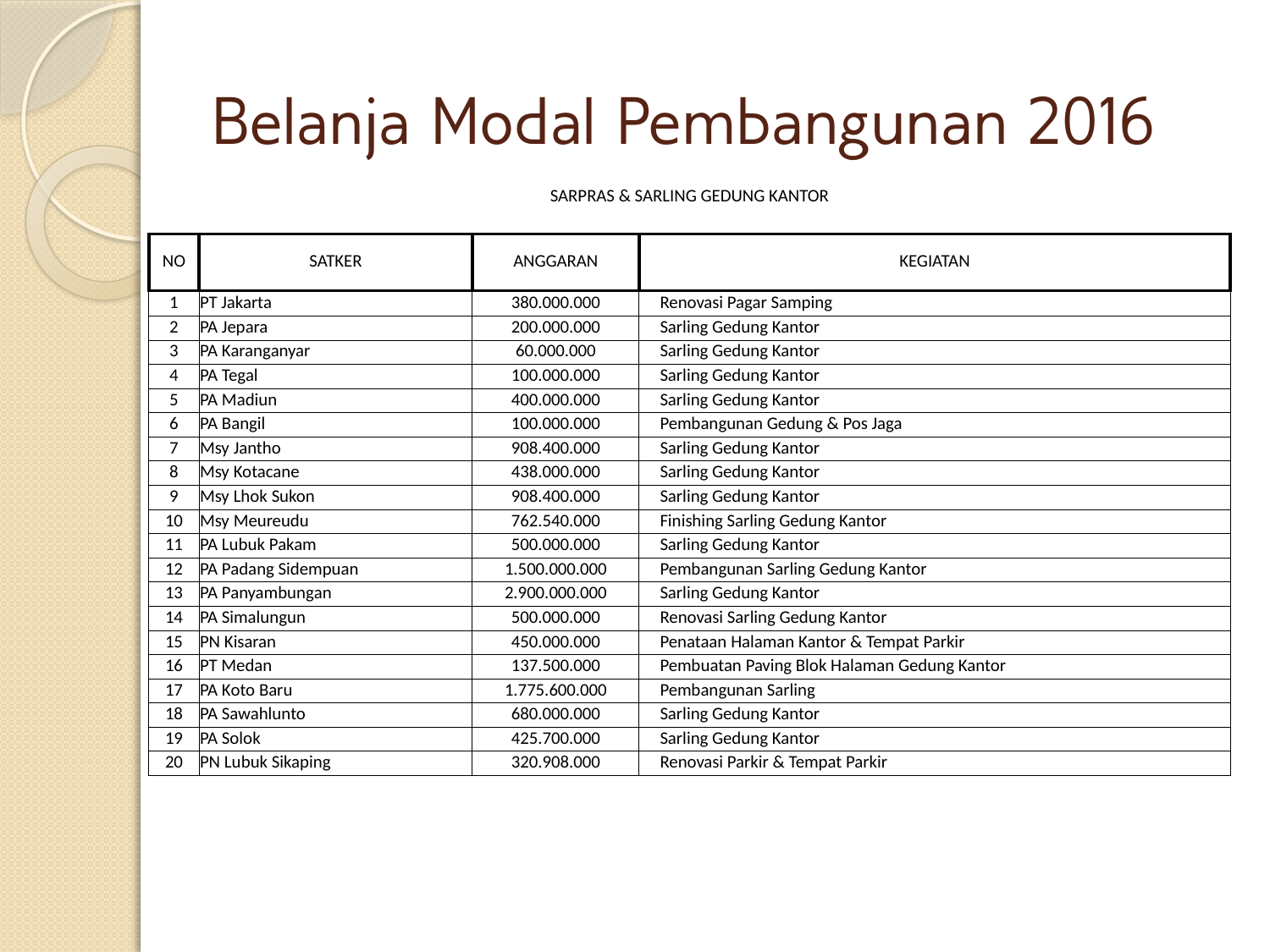

# Belanja Modal Pembangunan 2016
| SARPRAS & SARLING GEDUNG KANTOR |  |  |  |
| --- | --- | --- | --- |
|  |  |  |  |
| NO | SATKER | ANGGARAN | KEGIATAN |
| 1 | PT Jakarta | 380.000.000 | Renovasi Pagar Samping |
| 2 | PA Jepara | 200.000.000 | Sarling Gedung Kantor |
| 3 | PA Karanganyar | 60.000.000 | Sarling Gedung Kantor |
| 4 | PA Tegal | 100.000.000 | Sarling Gedung Kantor |
| 5 | PA Madiun | 400.000.000 | Sarling Gedung Kantor |
| 6 | PA Bangil | 100.000.000 | Pembangunan Gedung & Pos Jaga |
| 7 | Msy Jantho | 908.400.000 | Sarling Gedung Kantor |
| 8 | Msy Kotacane | 438.000.000 | Sarling Gedung Kantor |
| 9 | Msy Lhok Sukon | 908.400.000 | Sarling Gedung Kantor |
| 10 | Msy Meureudu | 762.540.000 | Finishing Sarling Gedung Kantor |
| 11 | PA Lubuk Pakam | 500.000.000 | Sarling Gedung Kantor |
| 12 | PA Padang Sidempuan | 1.500.000.000 | Pembangunan Sarling Gedung Kantor |
| 13 | PA Panyambungan | 2.900.000.000 | Sarling Gedung Kantor |
| 14 | PA Simalungun | 500.000.000 | Renovasi Sarling Gedung Kantor |
| 15 | PN Kisaran | 450.000.000 | Penataan Halaman Kantor & Tempat Parkir |
| 16 | PT Medan | 137.500.000 | Pembuatan Paving Blok Halaman Gedung Kantor |
| 17 | PA Koto Baru | 1.775.600.000 | Pembangunan Sarling |
| 18 | PA Sawahlunto | 680.000.000 | Sarling Gedung Kantor |
| 19 | PA Solok | 425.700.000 | Sarling Gedung Kantor |
| 20 | PN Lubuk Sikaping | 320.908.000 | Renovasi Parkir & Tempat Parkir |